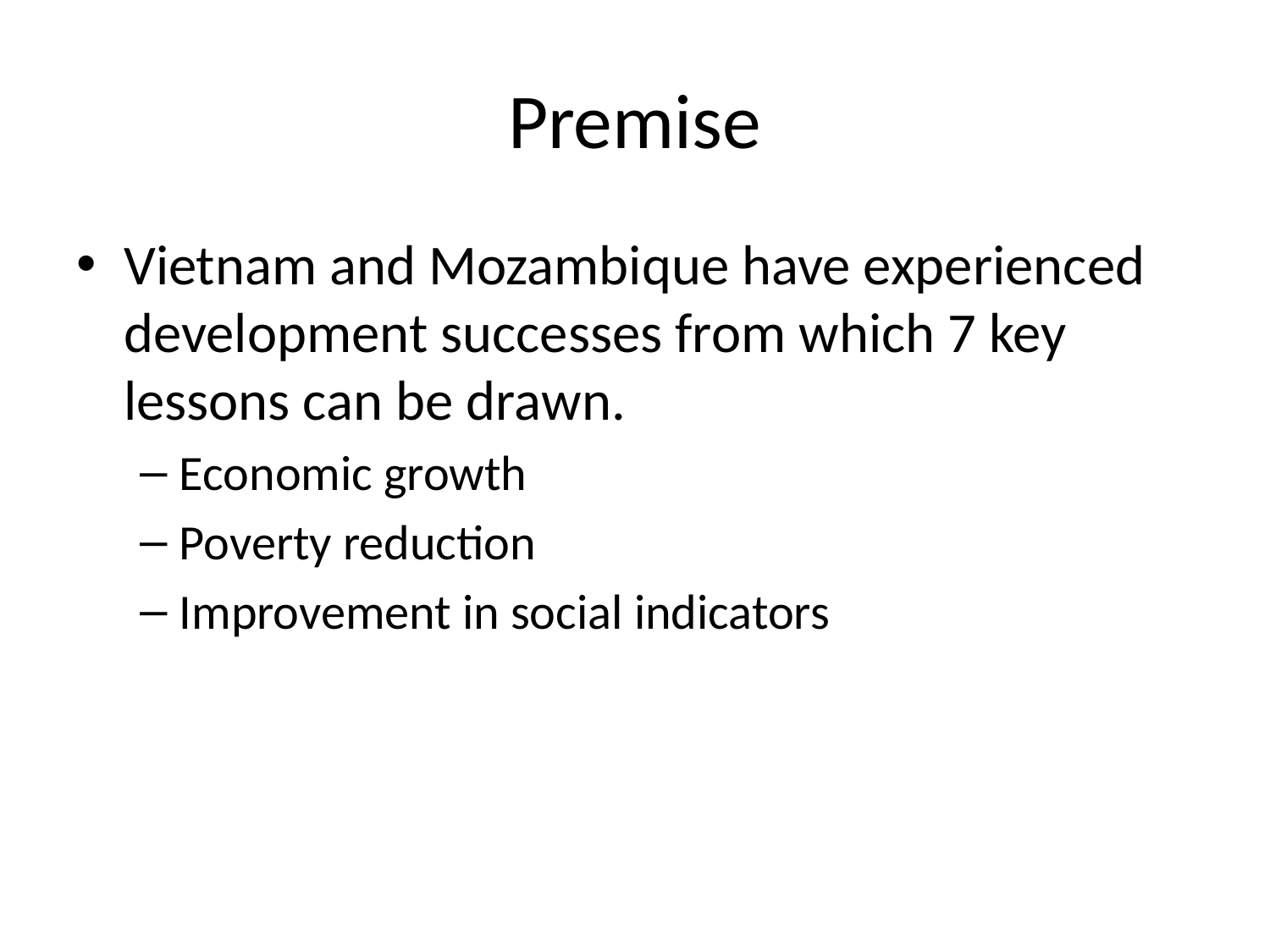

# Premise
Vietnam and Mozambique have experienced development successes from which 7 key lessons can be drawn.
Economic growth
Poverty reduction
Improvement in social indicators